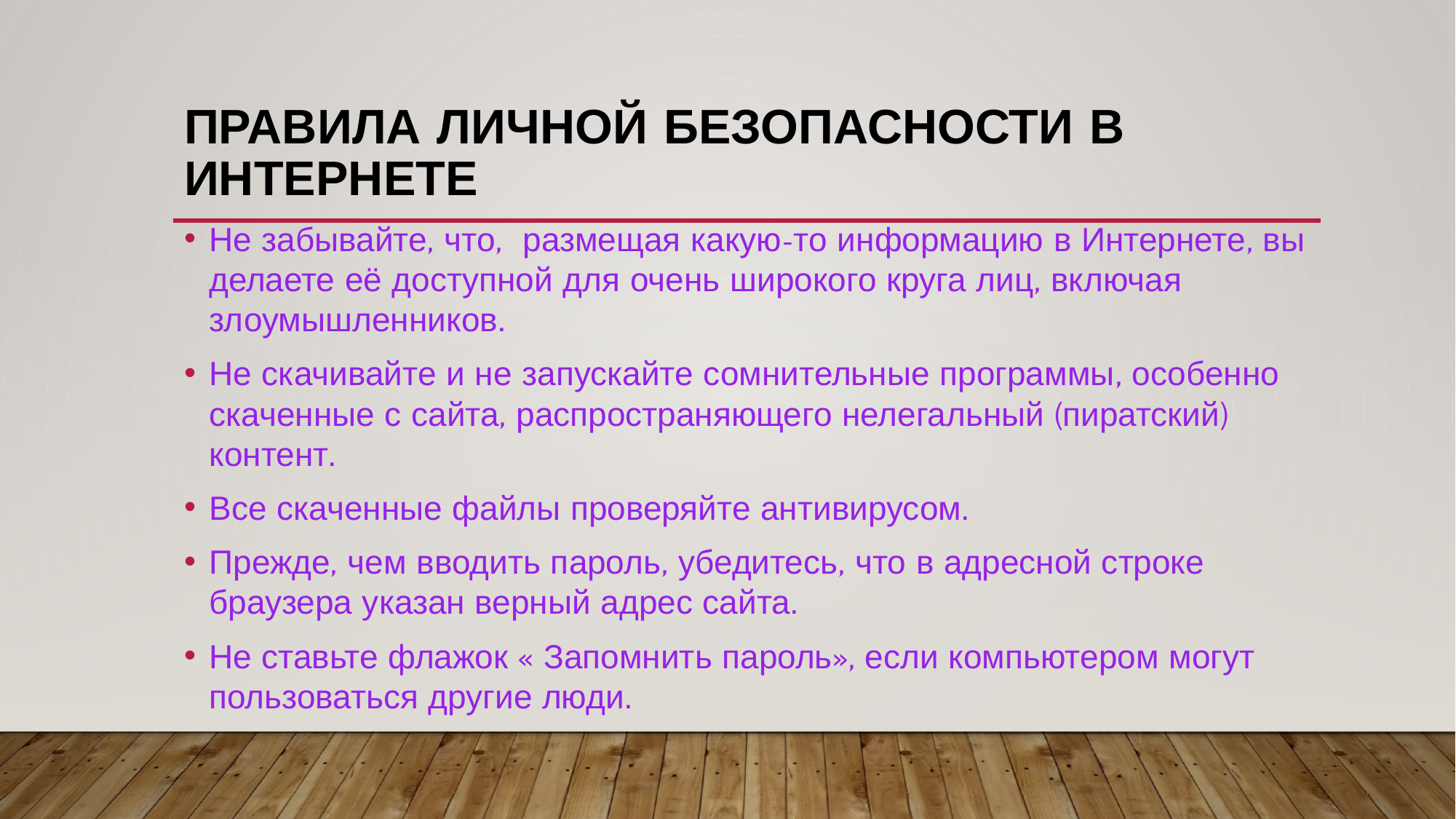

# Правила личной безопасности в интернете
Не забывайте, что,  размещая какую-то информацию в Интернете, вы делаете её доступной для очень широкого круга лиц, включая злоумышленников.
Не скачивайте и не запускайте сомнительные программы, особенно скаченные с сайта, распространяющего нелегальный (пиратский) контент.
Все скаченные файлы проверяйте антивирусом.
Прежде, чем вводить пароль, убедитесь, что в адресной строке браузера указан верный адрес сайта.
Не ставьте флажок « Запомнить пароль», если компьютером могут пользоваться другие люди.